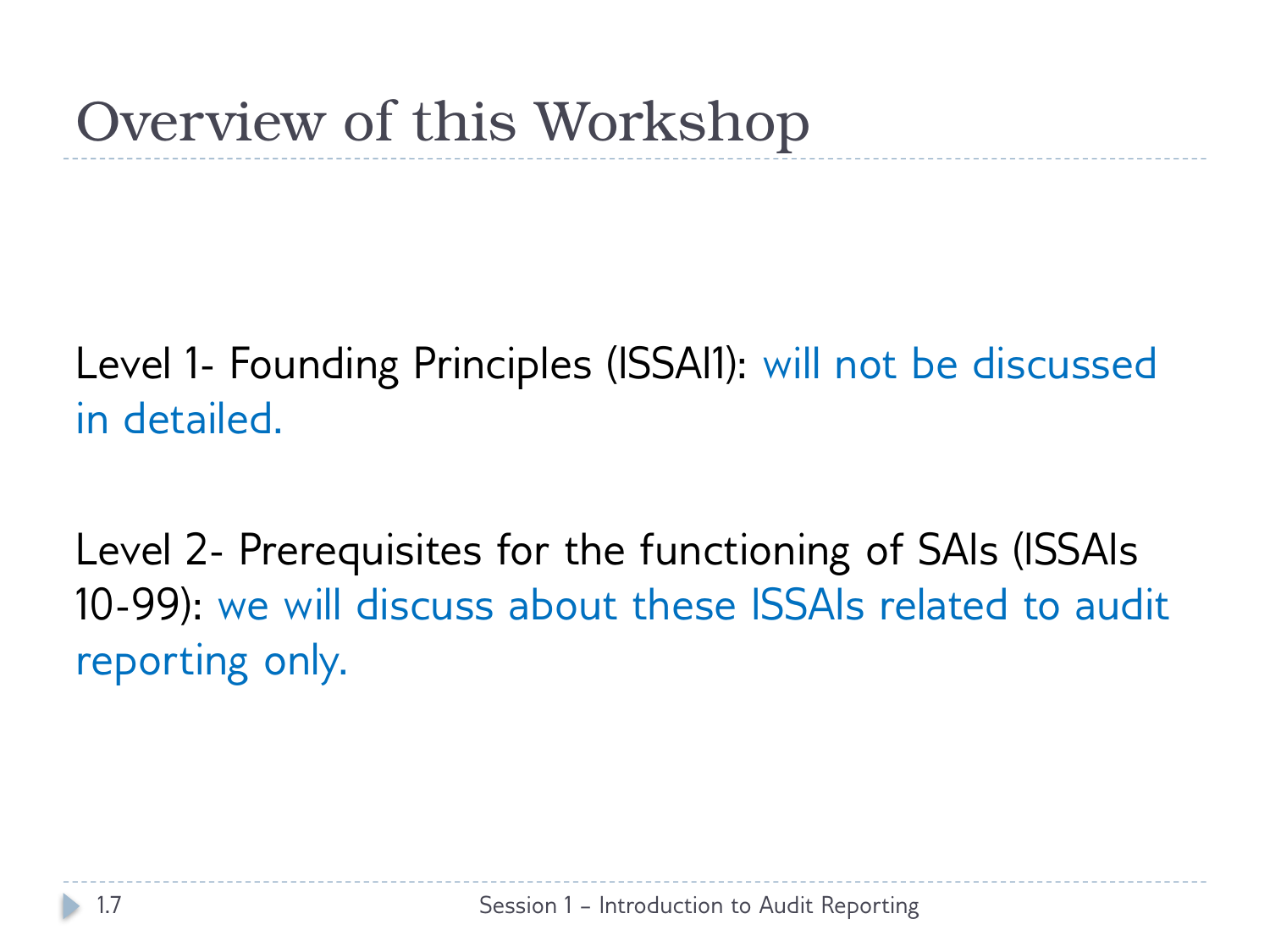

# Overview of this Workshop
Level 1- Founding Principles (ISSAI1): will not be discussed in detailed.

Level 2- Prerequisites for the functioning of SAIs (ISSAIs 10-99): we will discuss about these ISSAIs related to audit reporting only.

1.7
Session 1 – Introduction to Audit Reporting